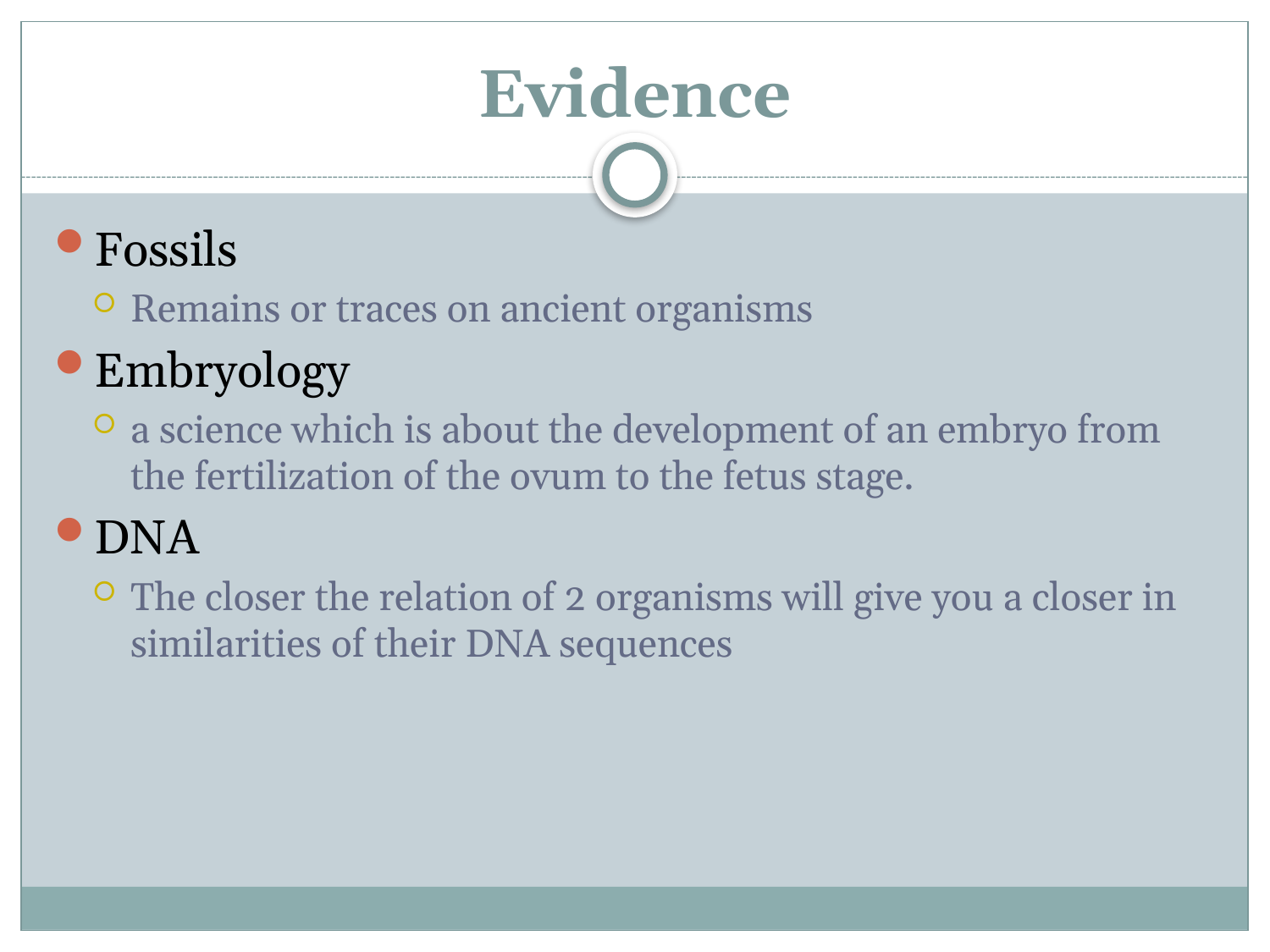

# Evidence
Fossils
Remains or traces on ancient organisms
Embryology
a science which is about the development of an embryo from the fertilization of the ovum to the fetus stage.
DNA
The closer the relation of 2 organisms will give you a closer in similarities of their DNA sequences